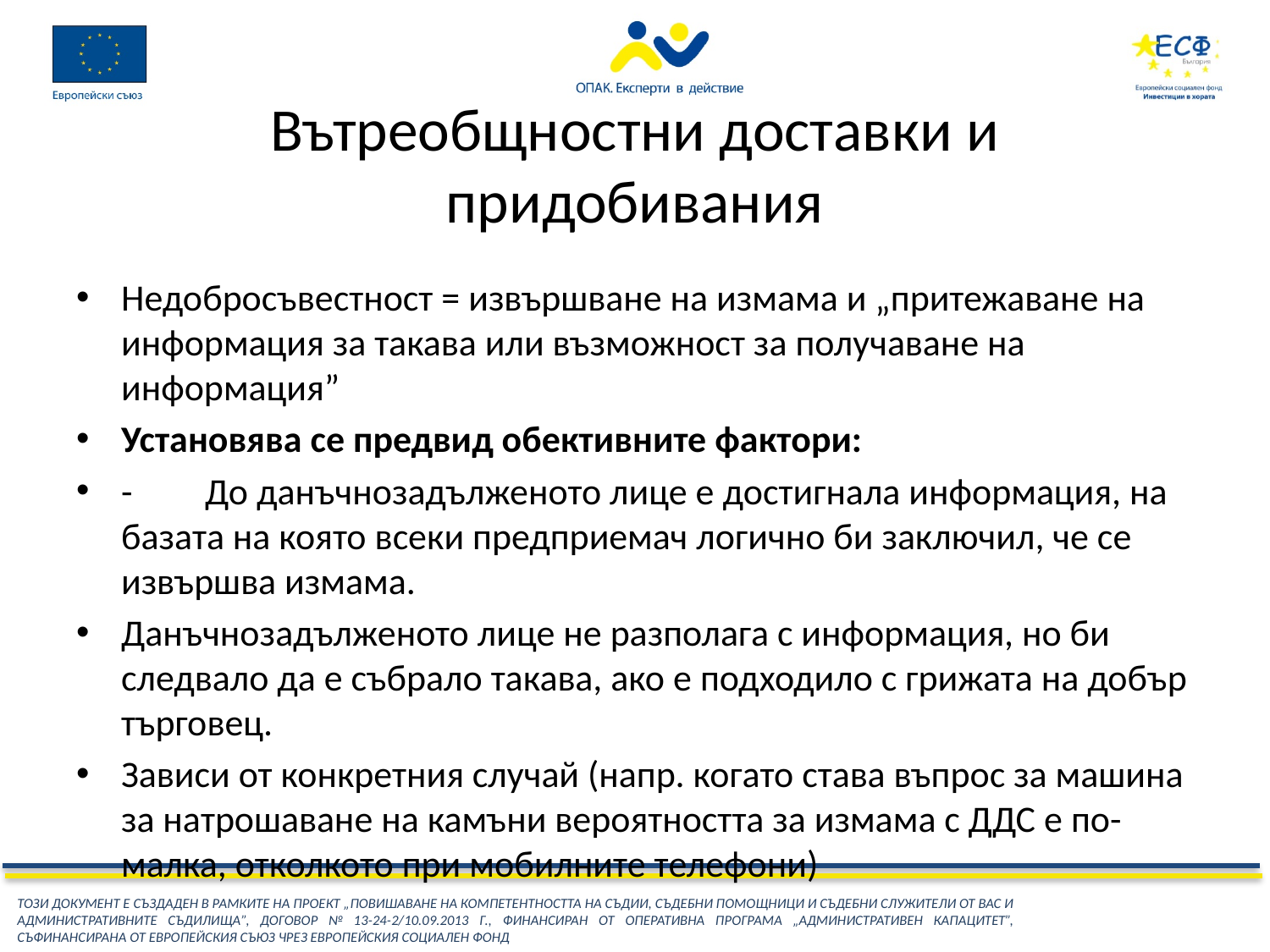

# Вътреобщностни доставки и придобивания
Недобросъвестност = извършване на измама и „притежаване на информация за такава или възможност за получаване на информация”
Установява се предвид обективните фактори:
-	До данъчнозадълженото лице е достигнала информация, на базата на която всеки предприемач логично би заключил, че се извършва измама.
Данъчнозадълженото лице не разполага с информация, но би следвало да е събрало такава, ако е подходило с грижата на добър търговец.
Зависи от конкретния случай (напр. когато става въпрос за машина за натрошаване на камъни вероятността за измама с ДДС е по-малка, отколкото при мобилните телефони)